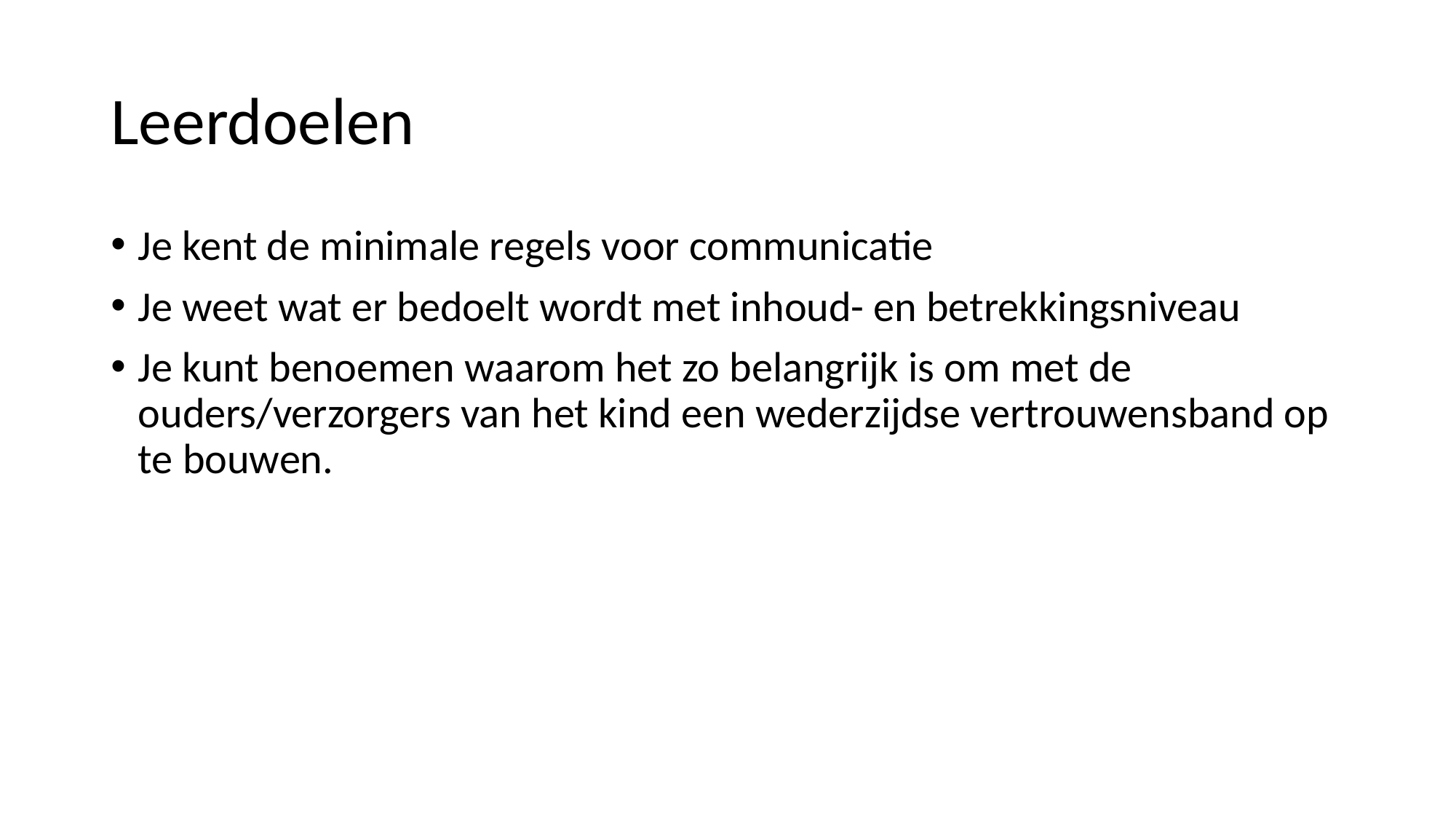

# Leerdoelen
Je kent de minimale regels voor communicatie
Je weet wat er bedoelt wordt met inhoud- en betrekkingsniveau
Je kunt benoemen waarom het zo belangrijk is om met de ouders/verzorgers van het kind een wederzijdse vertrouwensband op te bouwen.